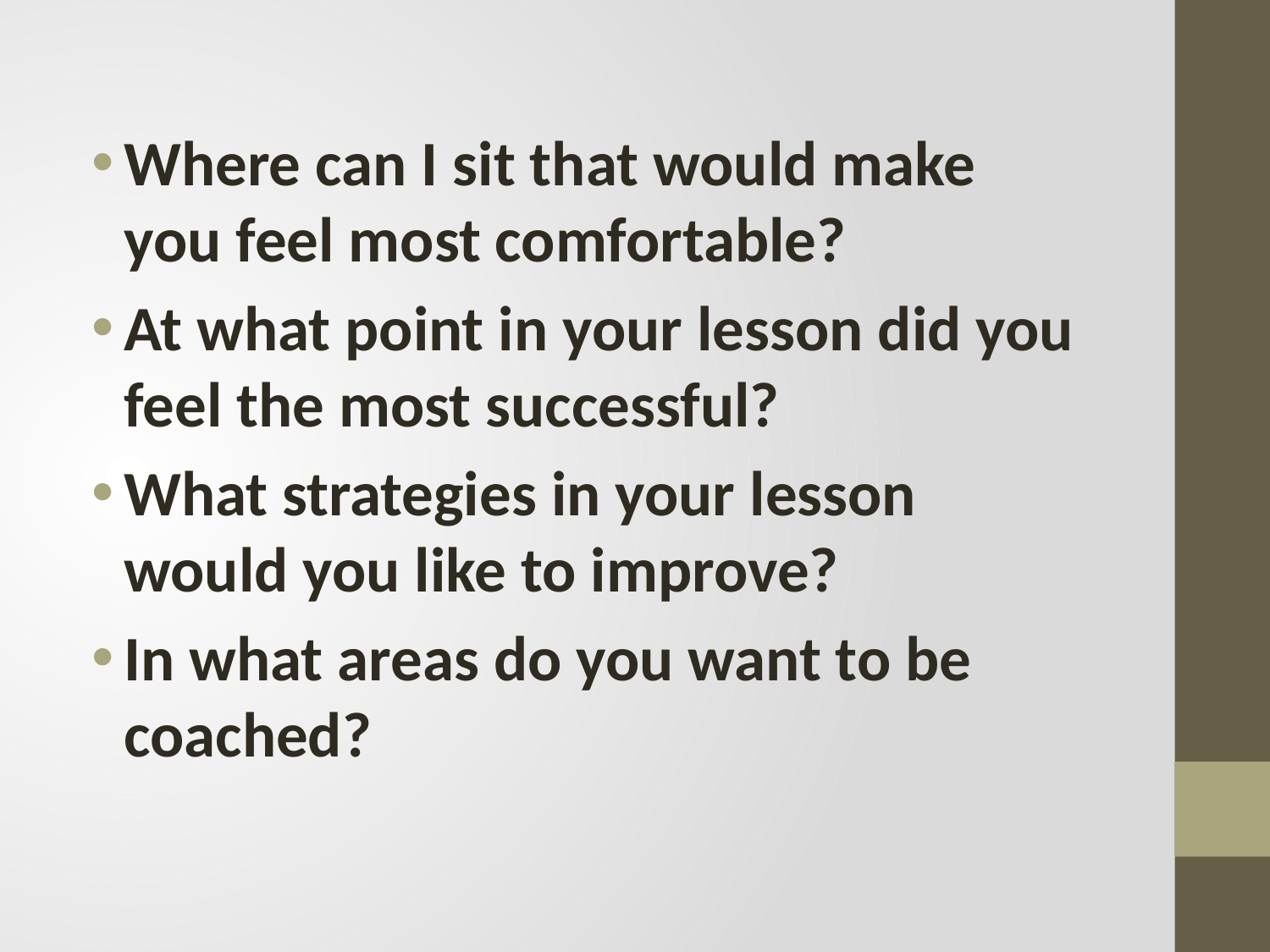

Where can I sit that would make you feel most comfortable?
At what point in your lesson did you feel the most successful?
What strategies in your lesson would you like to improve?
In what areas do you want to be coached?